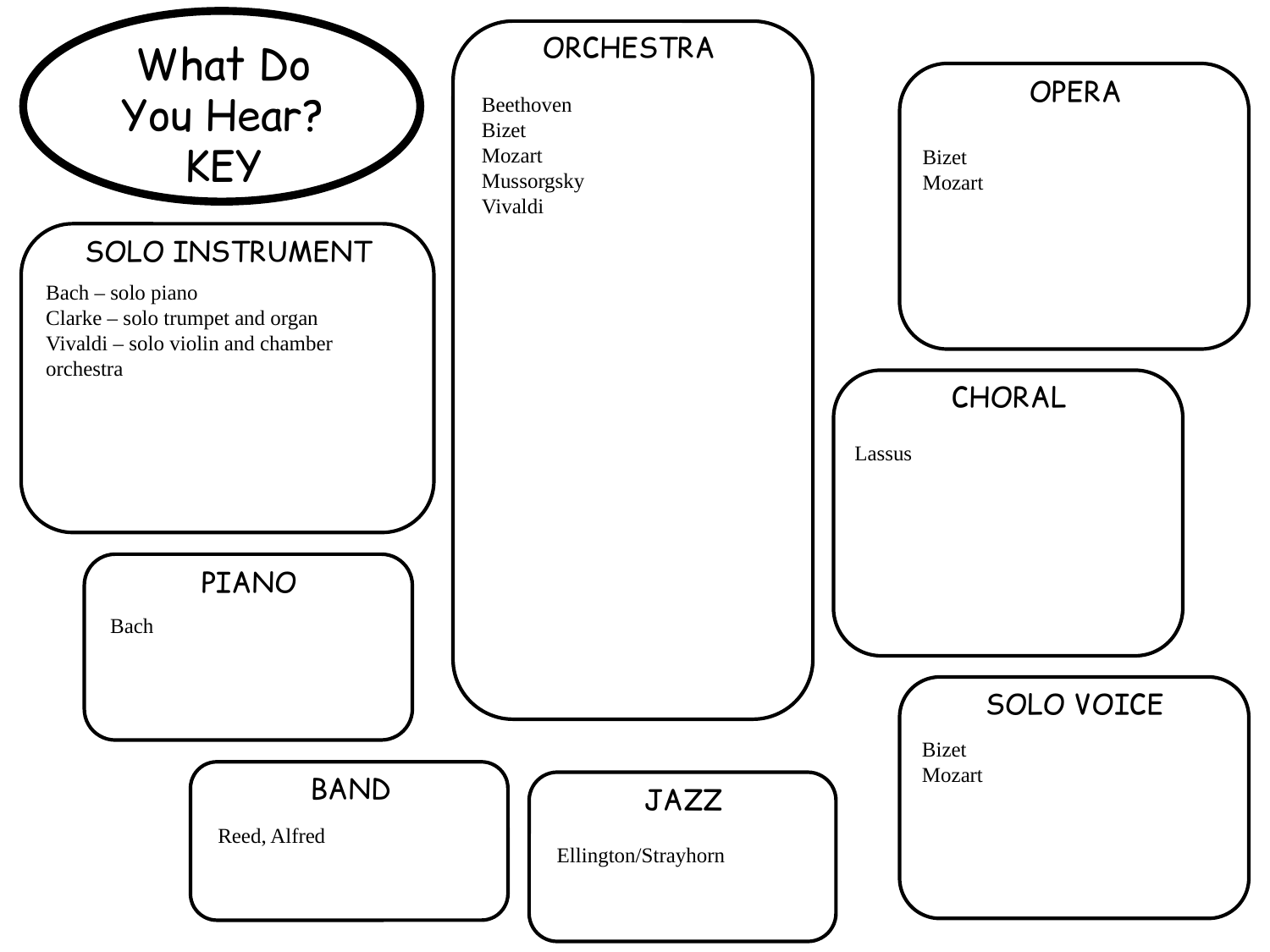

What Do
You Hear?
KEY

ORCHESTRA

OPERA
Beethoven
Bizet
Mozart
Mussorgsky
Vivaldi

Bizet
Mozart

SOLO INSTRUMENT
Bach – solo piano
Clarke – solo trumpet and organ
Vivaldi – solo violin and chamber orchestra

CHORAL
Lassus

PIANO
Bach

SOLO VOICE
Bizet
Mozart

BAND

JAZZ
Reed, Alfred
Ellington/Strayhorn